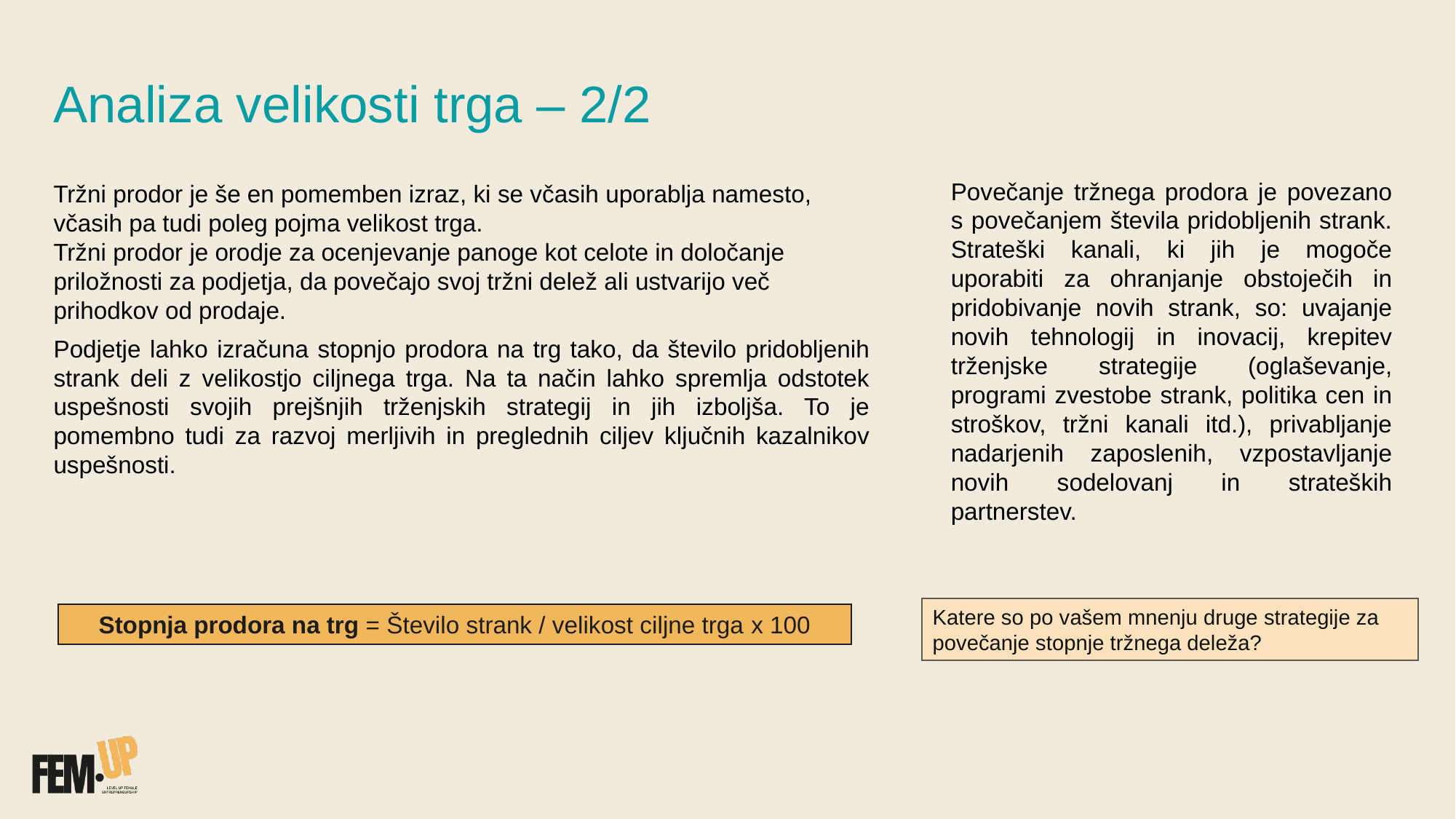

Analiza velikosti trga – 2/2
Povečanje tržnega prodora je povezano s povečanjem števila pridobljenih strank. Strateški kanali, ki jih je mogoče uporabiti za ohranjanje obstoječih in pridobivanje novih strank, so: uvajanje novih tehnologij in inovacij, krepitev trženjske strategije (oglaševanje, programi zvestobe strank, politika cen in stroškov, tržni kanali itd.), privabljanje nadarjenih zaposlenih, vzpostavljanje novih sodelovanj in strateških partnerstev.
Tržni prodor je še en pomemben izraz, ki se včasih uporablja namesto, včasih pa tudi poleg pojma velikost trga.
Tržni prodor je orodje za ocenjevanje panoge kot celote in določanje priložnosti za podjetja, da povečajo svoj tržni delež ali ustvarijo več prihodkov od prodaje.
Podjetje lahko izračuna stopnjo prodora na trg tako, da število pridobljenih strank deli z velikostjo ciljnega trga. Na ta način lahko spremlja odstotek uspešnosti svojih prejšnjih trženjskih strategij in jih izboljša. To je pomembno tudi za razvoj merljivih in preglednih ciljev ključnih kazalnikov uspešnosti.​

Katere so po vašem mnenju druge strategije za povečanje stopnje tržnega deleža?​
Stopnja prodora na trg = Število strank / velikost ciljne trga x 100